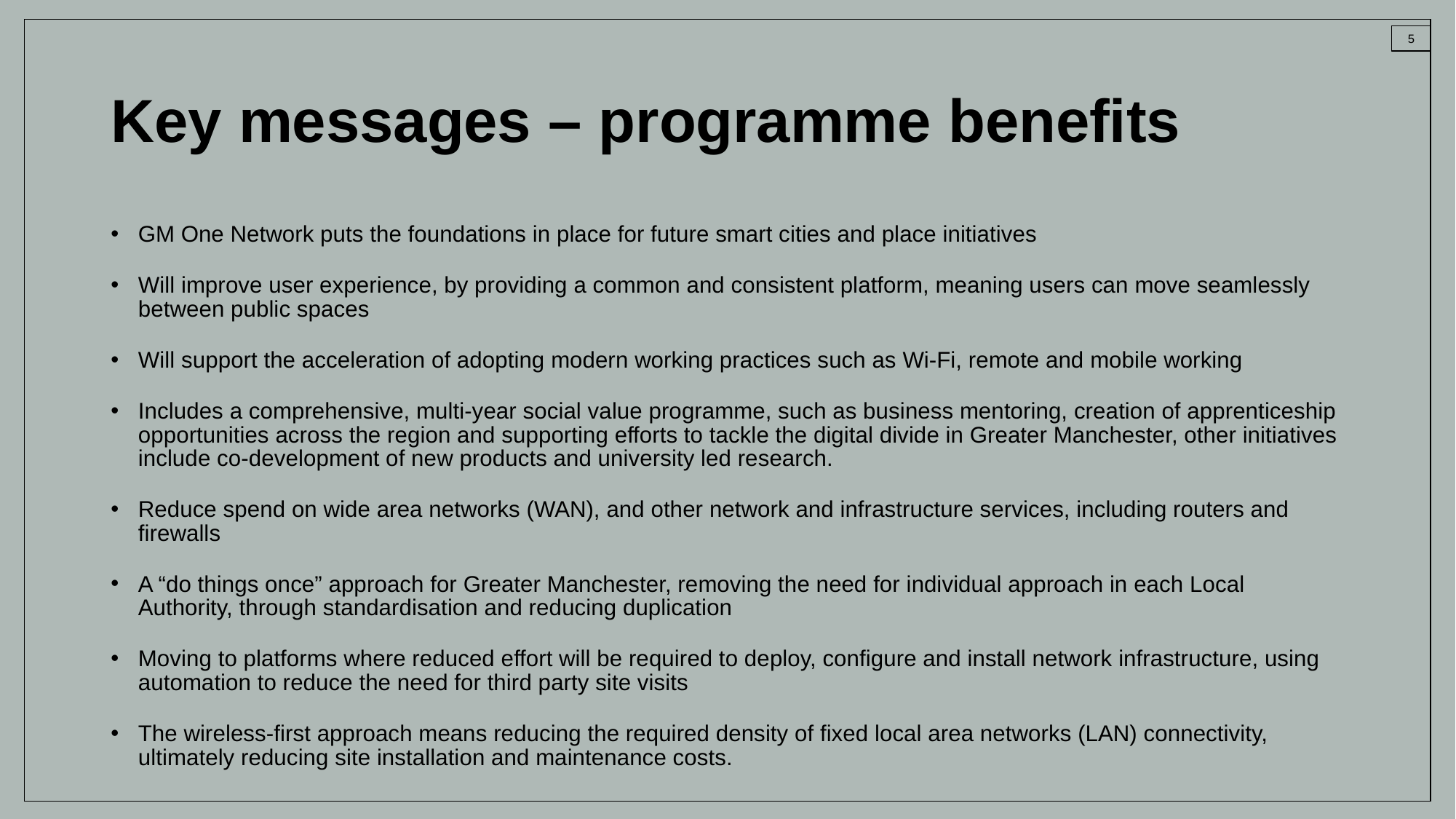

# Key messages – programme benefits
GM One Network puts the foundations in place for future smart cities and place initiatives
Will improve user experience, by providing a common and consistent platform, meaning users can move seamlessly between public spaces
Will support the acceleration of adopting modern working practices such as Wi-Fi, remote and mobile working
Includes a comprehensive, multi-year social value programme, such as business mentoring, creation of apprenticeship opportunities across the region and supporting efforts to tackle the digital divide in Greater Manchester, other initiatives include co-development of new products and university led research.
Reduce spend on wide area networks (WAN), and other network and infrastructure services, including routers and firewalls
A “do things once” approach for Greater Manchester, removing the need for individual approach in each Local Authority, through standardisation and reducing duplication
Moving to platforms where reduced effort will be required to deploy, configure and install network infrastructure, using automation to reduce the need for third party site visits
The wireless-first approach means reducing the required density of fixed local area networks (LAN) connectivity, ultimately reducing site installation and maintenance costs.